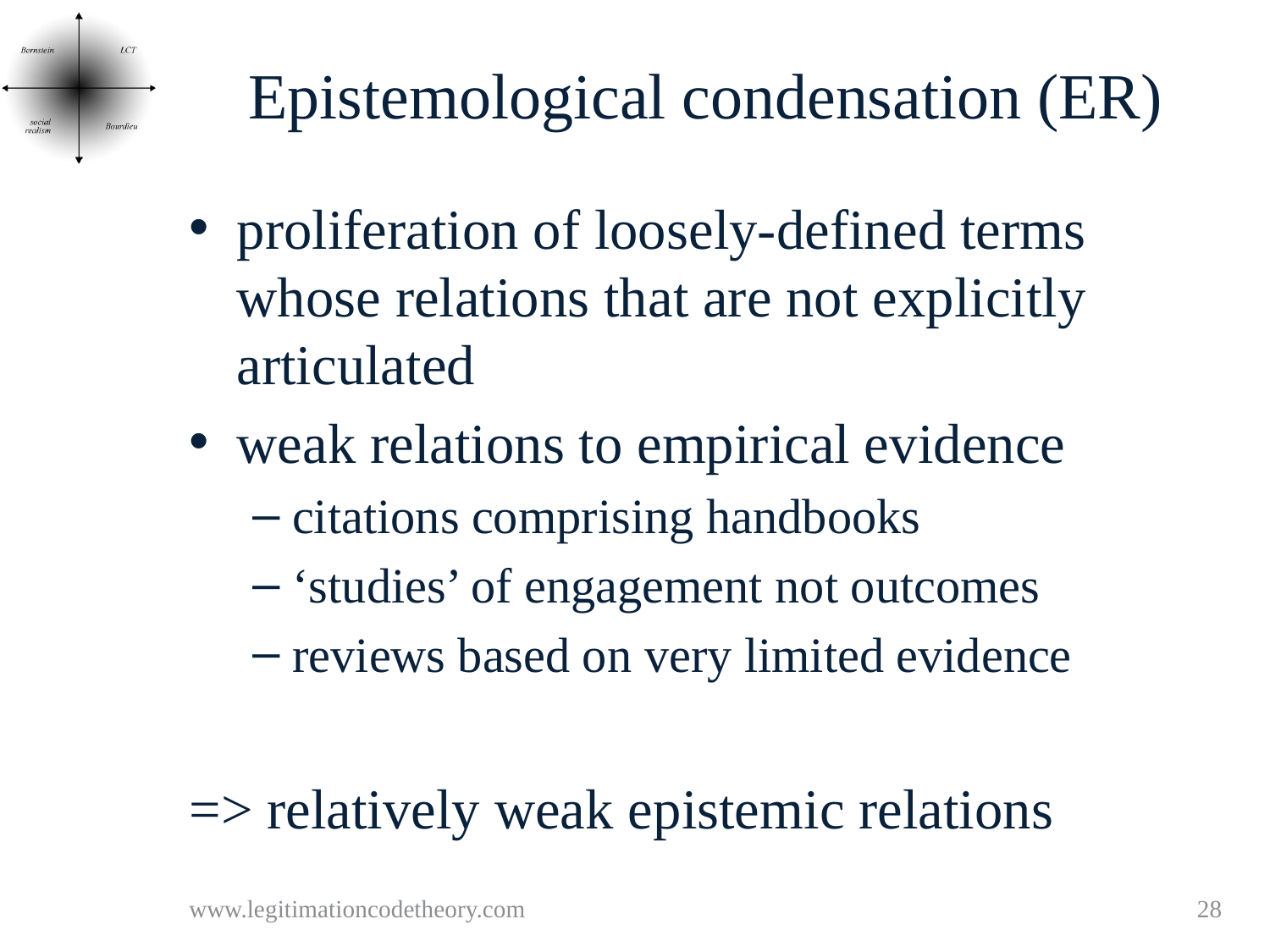

# Epistemological condensation (ER)

proliferation of loosely-defined terms whose relations that are not explicitly articulated
weak relations to empirical evidence
citations comprising handbooks
‘studies’ of engagement not outcomes
reviews based on very limited evidence

=> relatively weak epistemic relations
External
relations
www.legitimationcodetheory.com
28